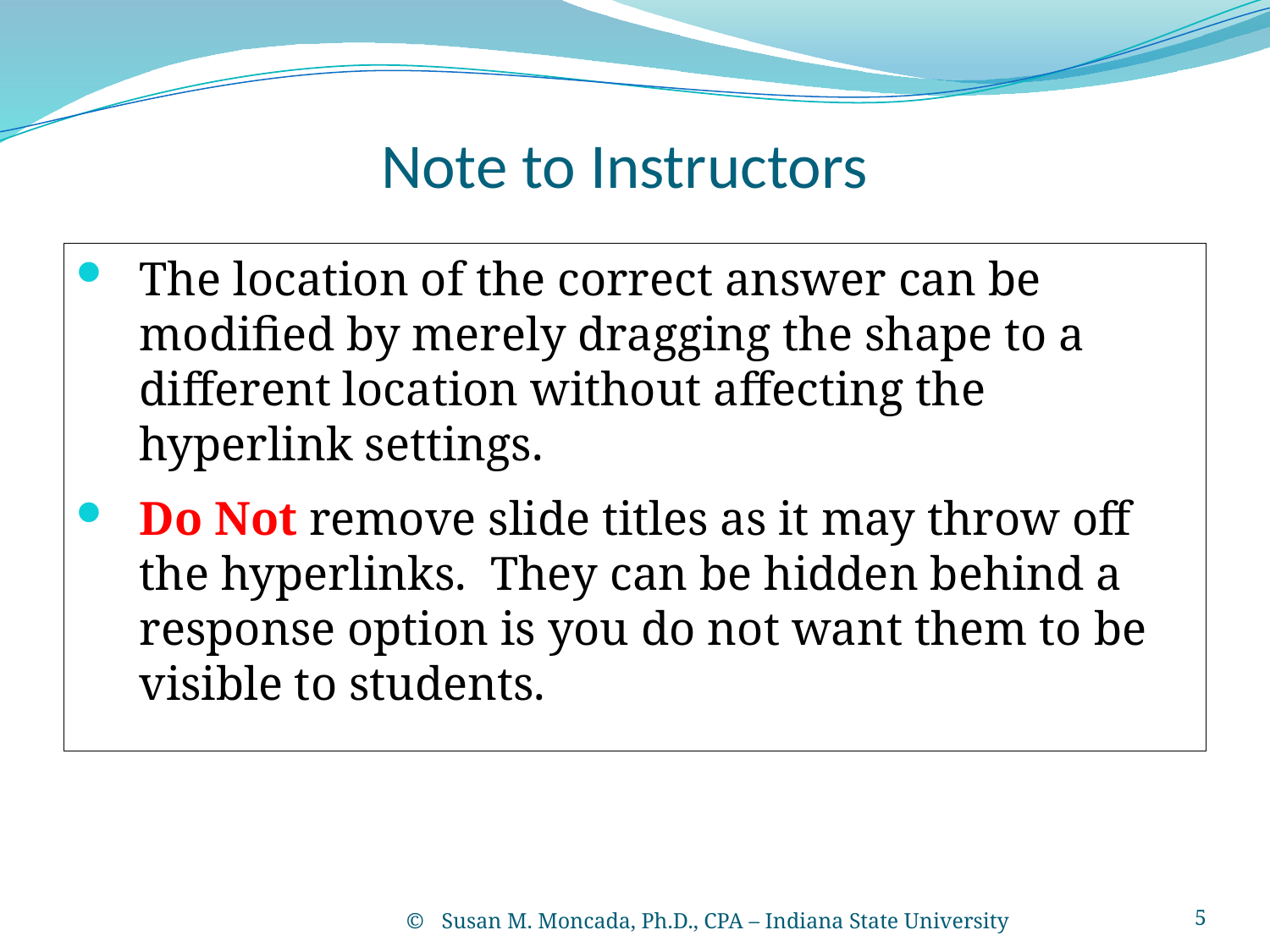

# Note to Instructors
The location of the correct answer can be modified by merely dragging the shape to a different location without affecting the hyperlink settings.
Do Not remove slide titles as it may throw off the hyperlinks.  They can be hidden behind a response option is you do not want them to be visible to students.
 Susan M. Moncada, Ph.D., CPA – Indiana State University
5